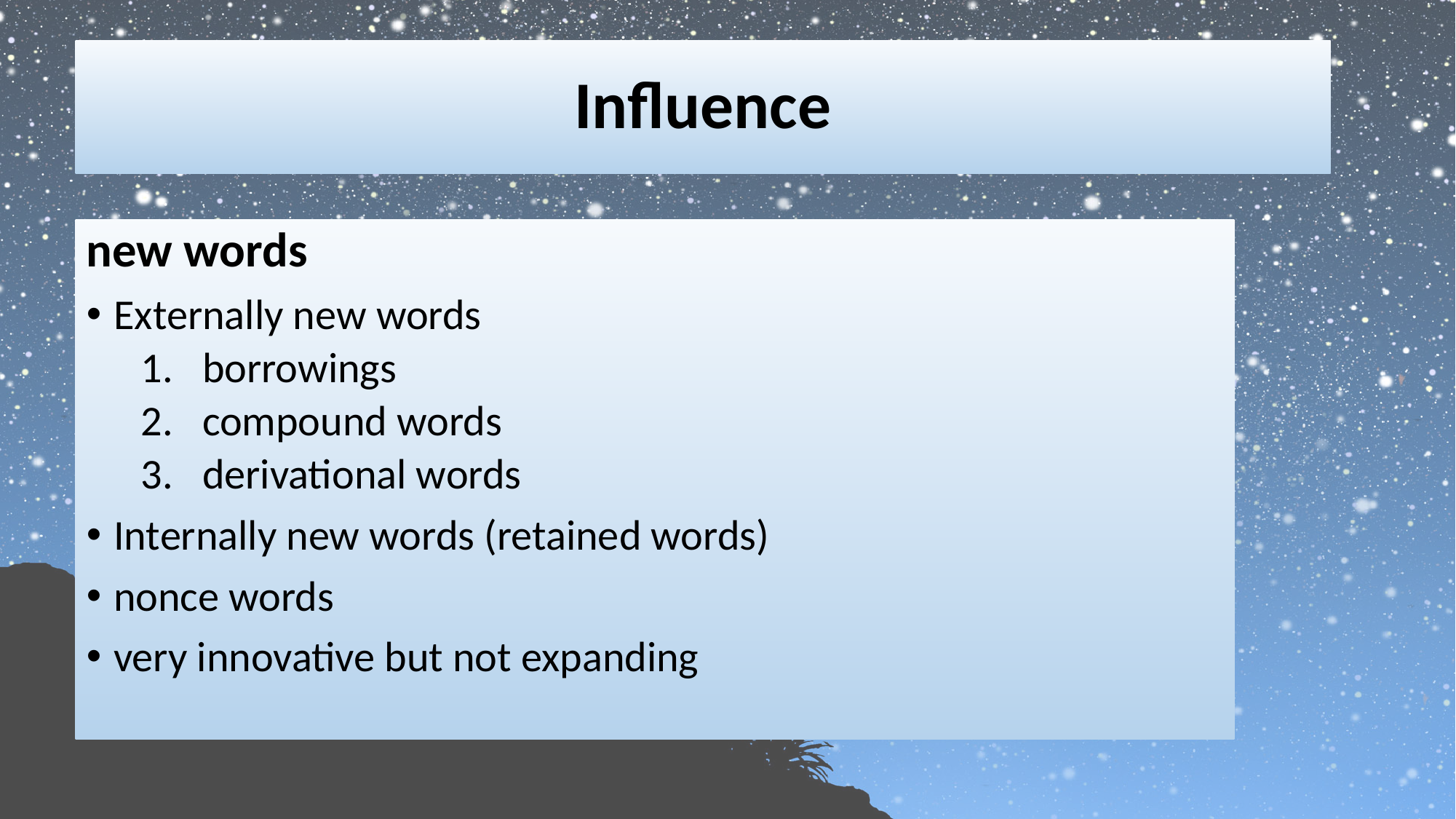

# Influence
new words
Externally new words
borrowings
compound words
derivational words
Internally new words (retained words)
nonce words
very innovative but not expanding